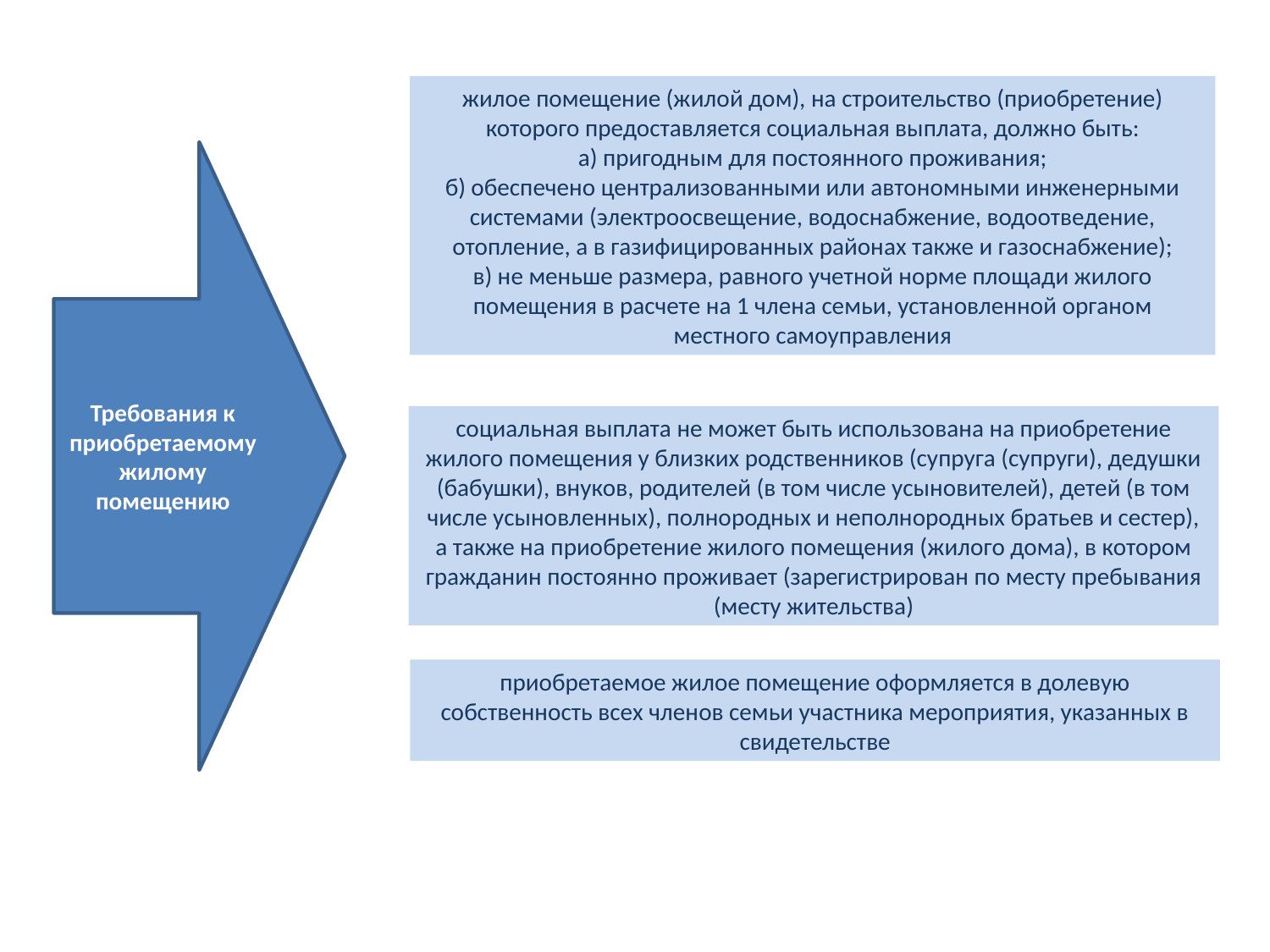

жилое помещение (жилой дом), на строительство (приобретение) которого предоставляется социальная выплата, должно быть:
а) пригодным для постоянного проживания;
б) обеспечено централизованными или автономными инженерными системами (электроосвещение, водоснабжение, водоотведение, отопление, а в газифицированных районах также и газоснабжение);
в) не меньше размера, равного учетной норме площади жилого помещения в расчете на 1 члена семьи, установленной органом местного самоуправления
Требования к приобретаемому жилому помещению
социальная выплата не может быть использована на приобретение жилого помещения у близких родственников (супруга (супруги), дедушки (бабушки), внуков, родителей (в том числе усыновителей), детей (в том числе усыновленных), полнородных и неполнородных братьев и сестер), а также на приобретение жилого помещения (жилого дома), в котором гражданин постоянно проживает (зарегистрирован по месту пребывания (месту жительства)
приобретаемое жилое помещение оформляется в долевую собственность всех членов семьи участника мероприятия, указанных в свидетельстве